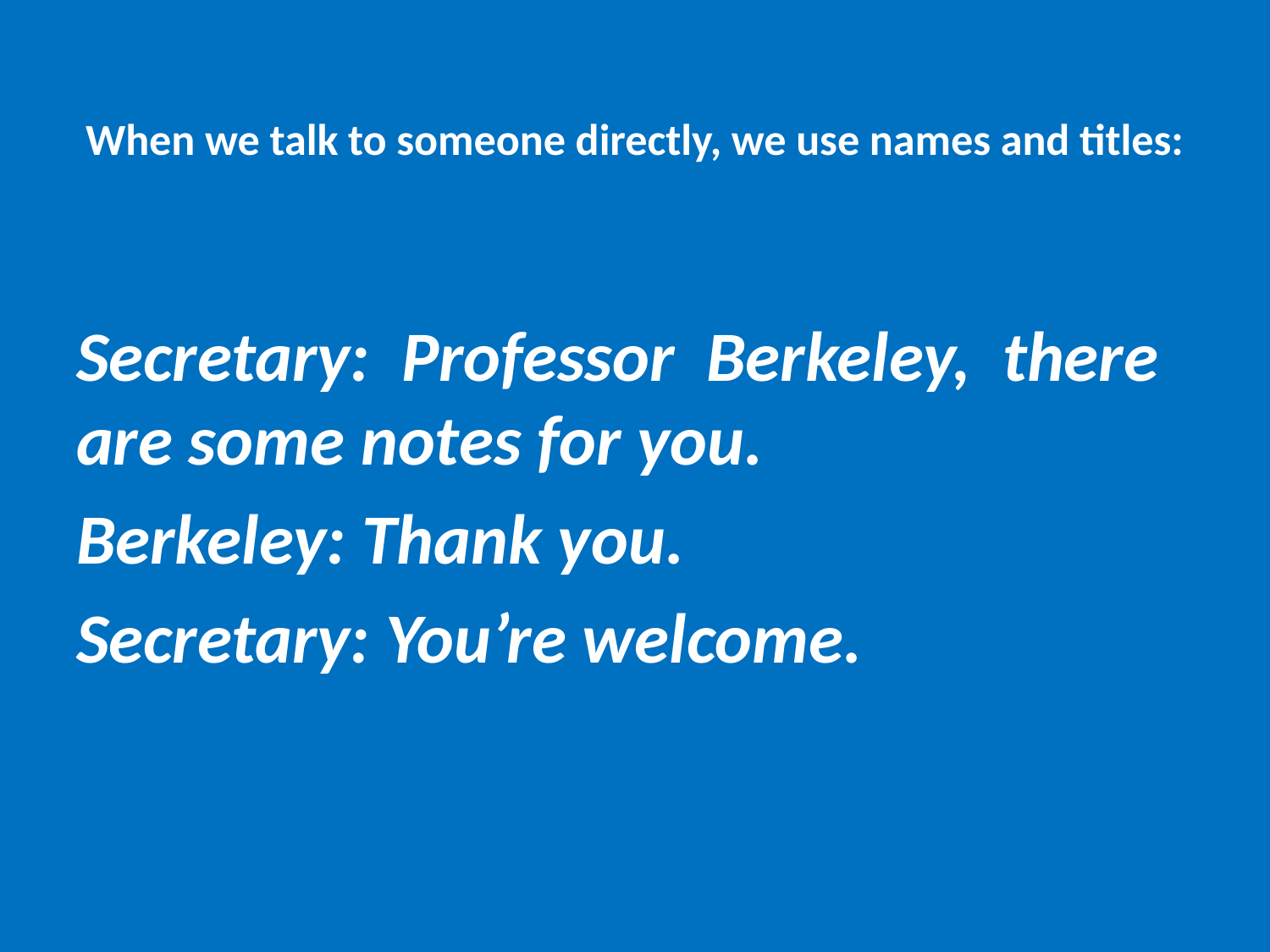

# When we talk to someone directly, we use names and titles:

Secretary:  Professor  Berkeley,  there are some notes for you.
Berkeley: Thank you.
Secretary: You’re welcome.